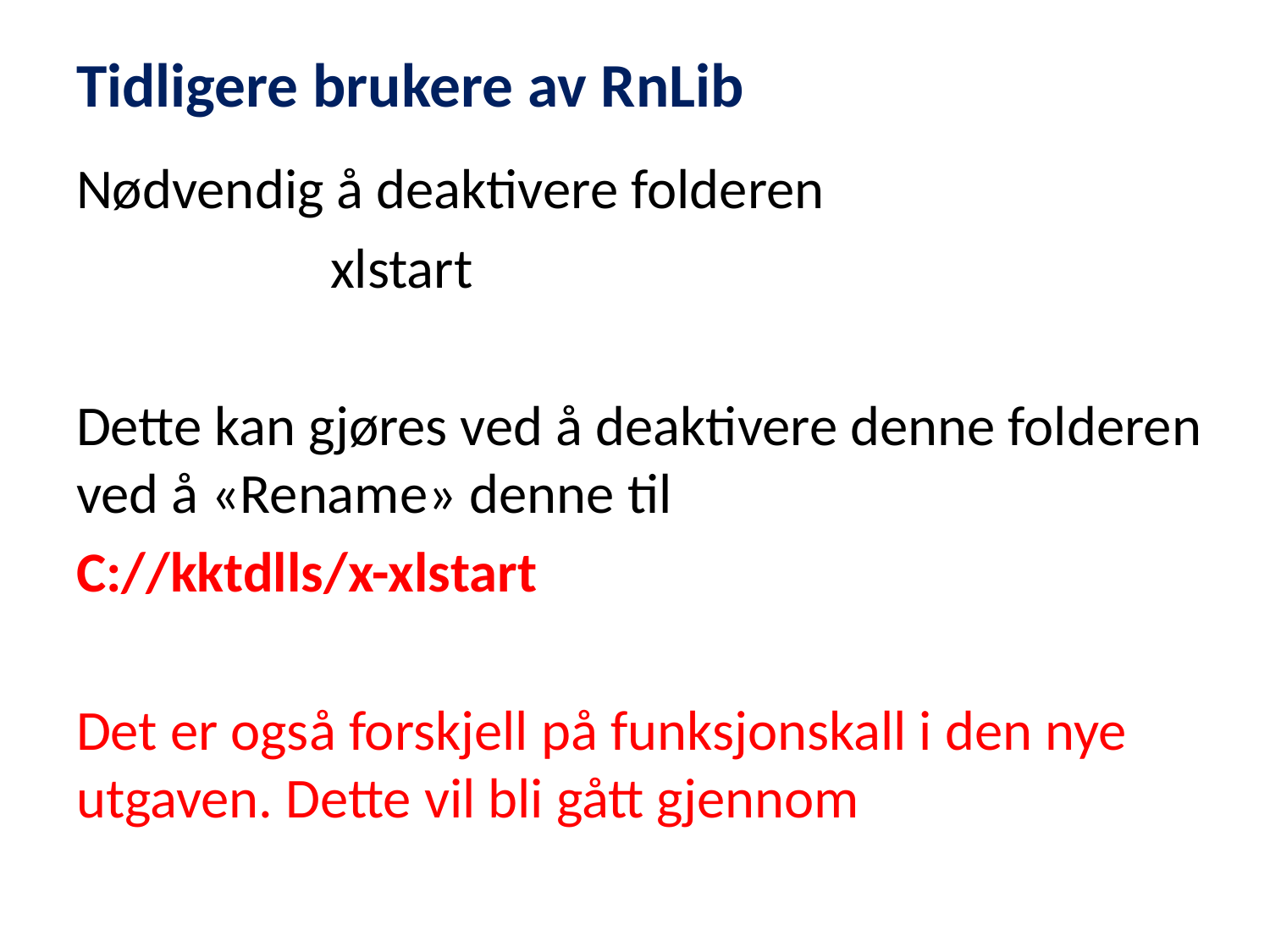

# Tidligere brukere av RnLib
Nødvendig å deaktivere folderen
		xlstart

Dette kan gjøres ved å deaktivere denne folderen ved å «Rename» denne til
C://kktdlls/x-xlstart

Det er også forskjell på funksjonskall i den nye utgaven. Dette vil bli gått gjennom